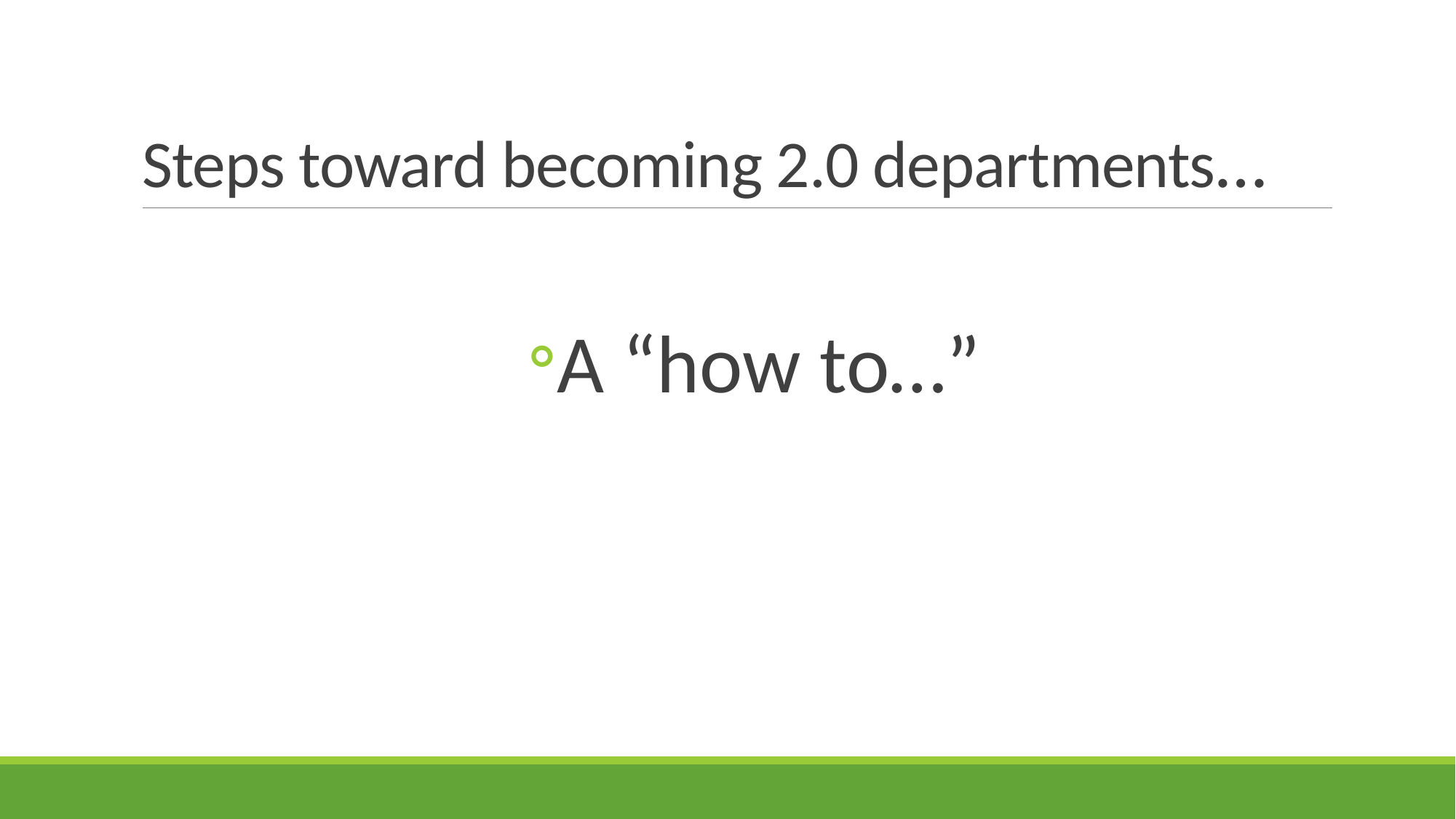

# Steps toward becoming 2.0 departments…

A “how to…”